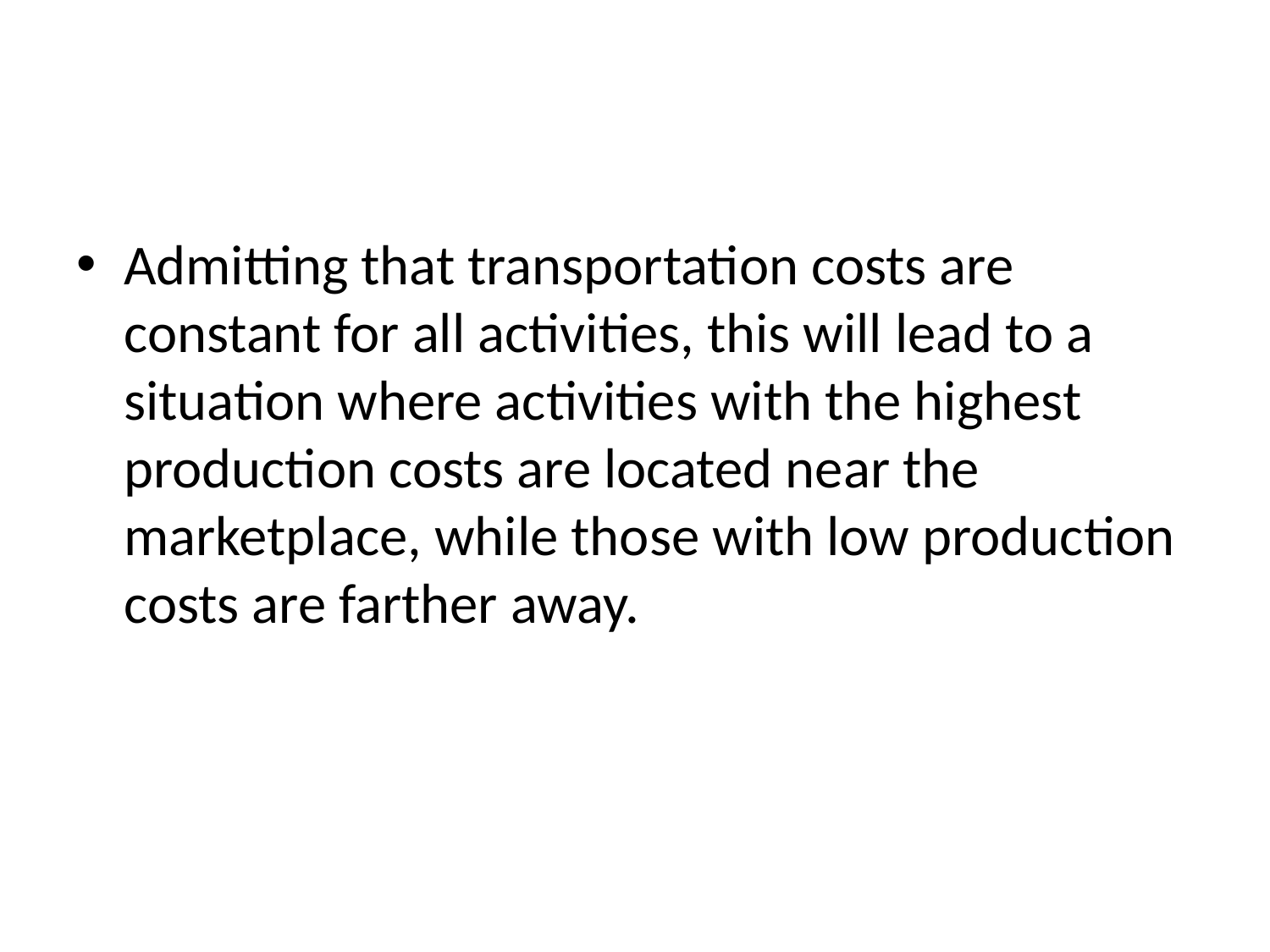

#
Admitting that transportation costs are constant for all activities, this will lead to a situation where activities with the highest production costs are located near the marketplace, while those with low production costs are farther away.